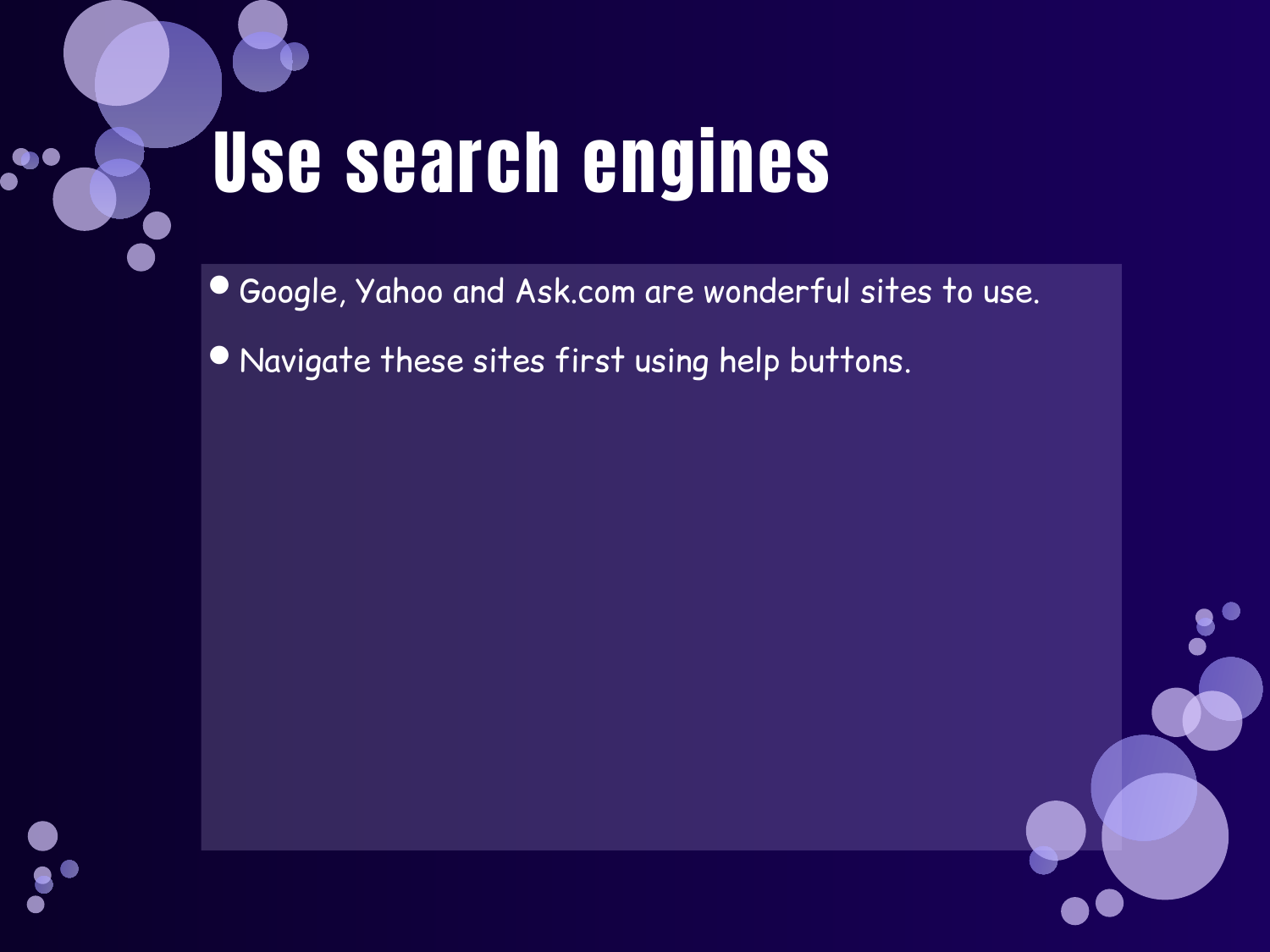

# Use search engines
Google, Yahoo and Ask.com are wonderful sites to use.
Navigate these sites first using help buttons.